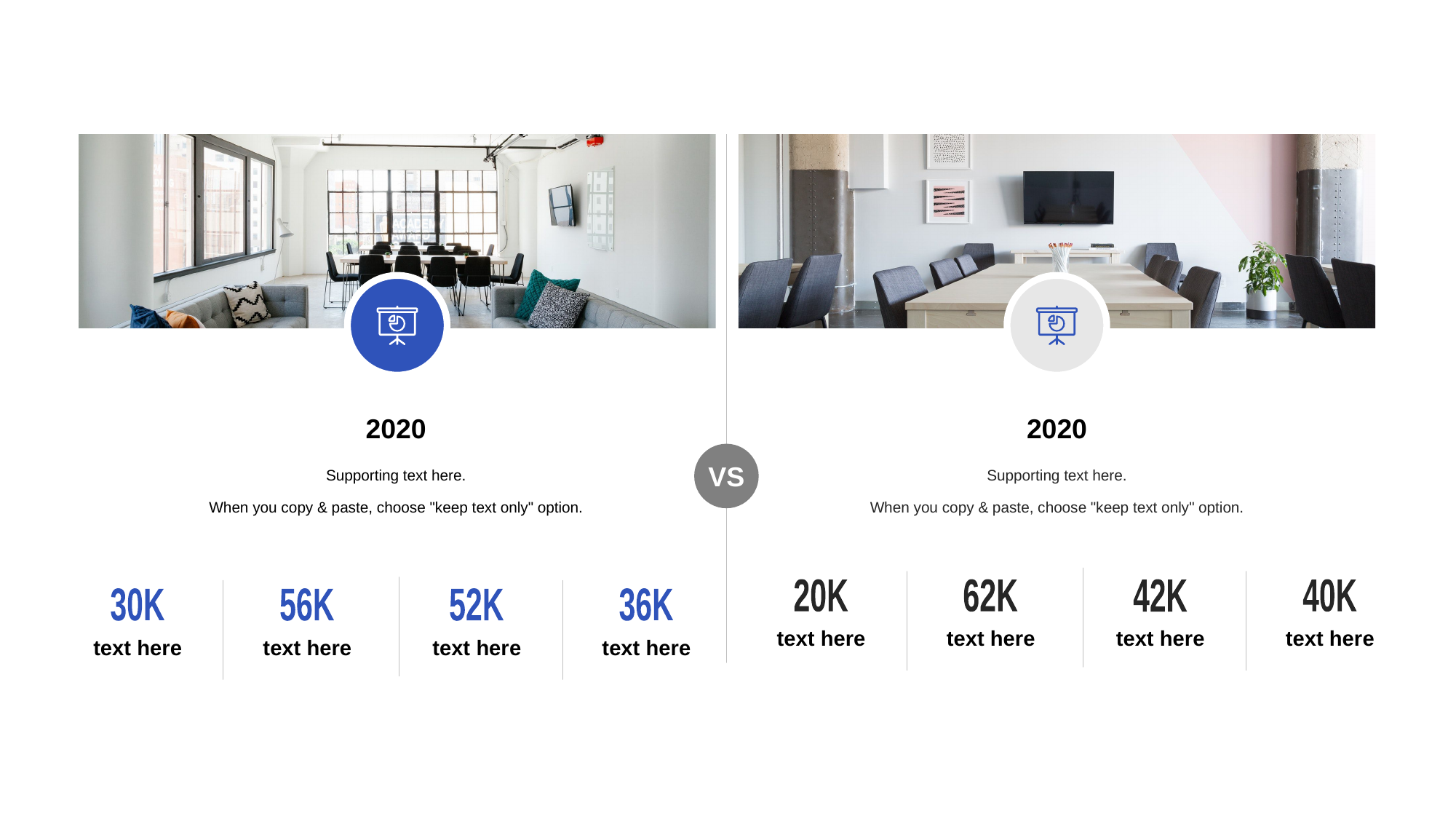

2020
2020
VS
Supporting text here.
When you copy & paste, choose "keep text only" option.
Supporting text here.
When you copy & paste, choose "keep text only" option.
20K
62K
42K
40K
30K
56K
52K
36K
text here
text here
text here
text here
text here
text here
text here
text here